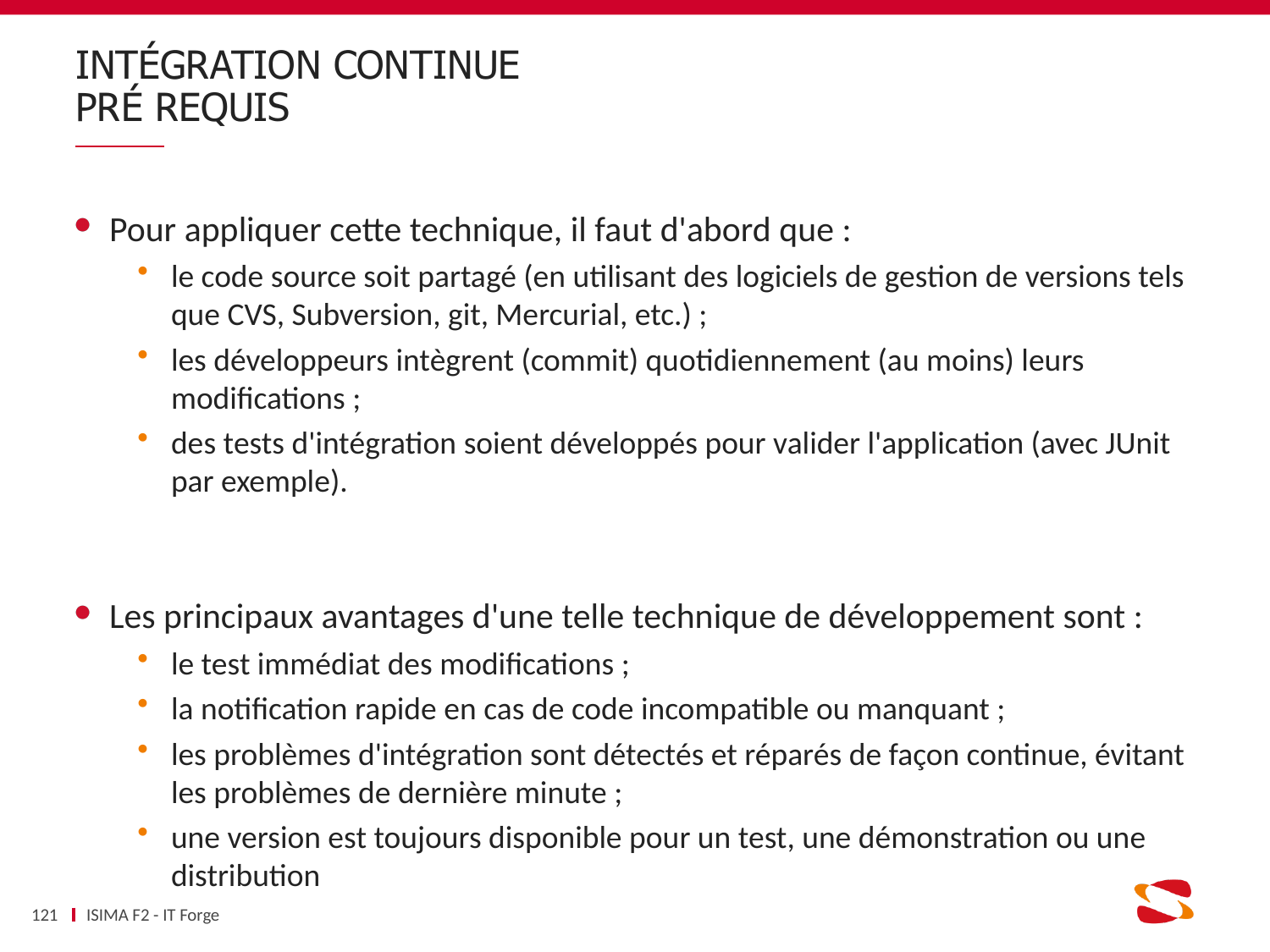

# Intégration continue Pré requis

Pour appliquer cette technique, il faut d'abord que :
le code source soit partagé (en utilisant des logiciels de gestion de versions tels que CVS, Subversion, git, Mercurial, etc.) ;
les développeurs intègrent (commit) quotidiennement (au moins) leurs modifications ;
des tests d'intégration soient développés pour valider l'application (avec JUnit par exemple).

Les principaux avantages d'une telle technique de développement sont :
le test immédiat des modifications ;
la notification rapide en cas de code incompatible ou manquant ;
les problèmes d'intégration sont détectés et réparés de façon continue, évitant les problèmes de dernière minute ;
une version est toujours disponible pour un test, une démonstration ou une distribution
121
ISIMA F2 - IT Forge